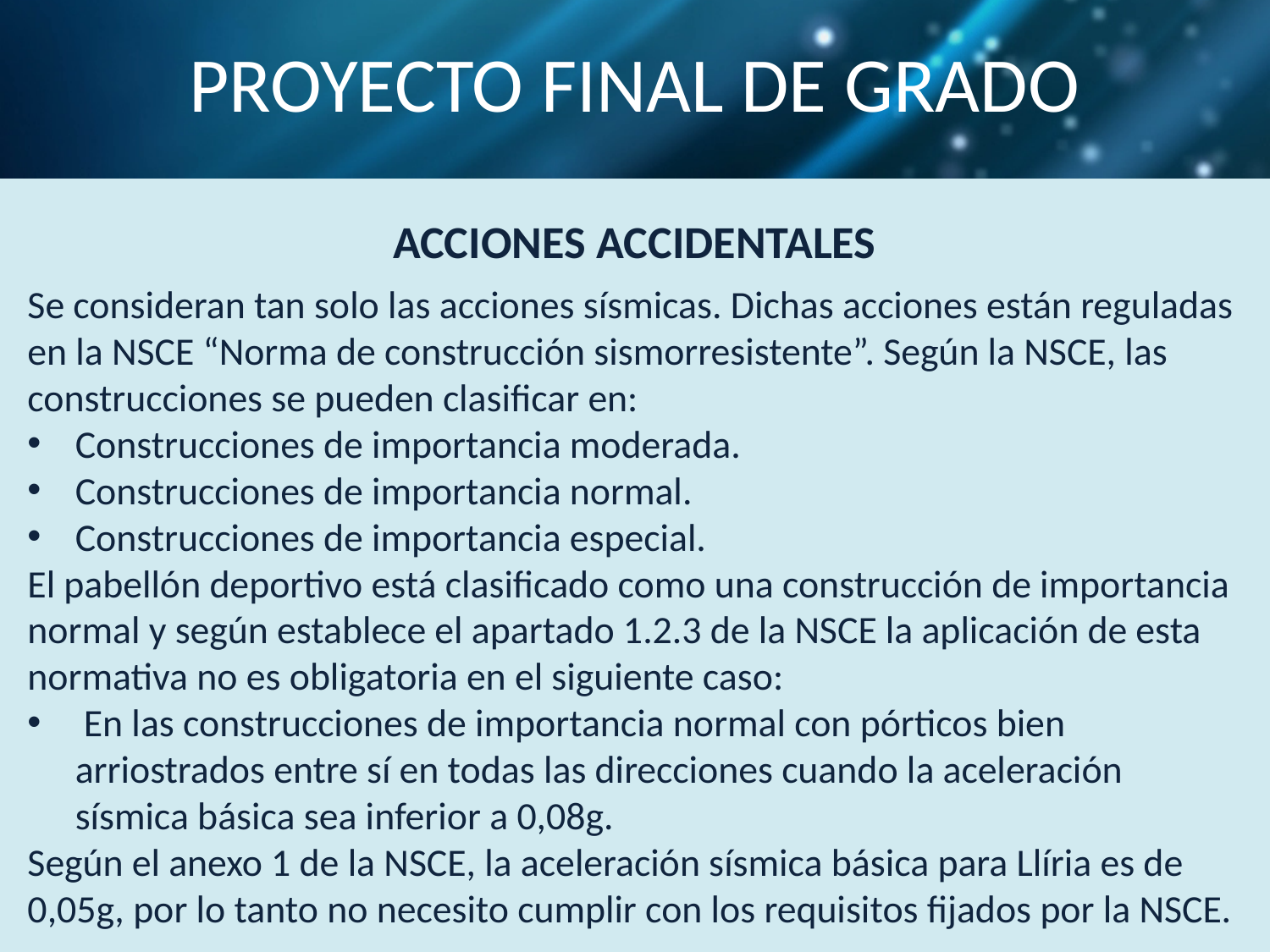

# PROYECTO FINAL DE GRADO
ACCIONES ACCIDENTALES
Se consideran tan solo las acciones sísmicas. Dichas acciones están reguladas en la NSCE “Norma de construcción sismorresistente”. Según la NSCE, las construcciones se pueden clasificar en:
Construcciones de importancia moderada.
Construcciones de importancia normal.
Construcciones de importancia especial.
El pabellón deportivo está clasificado como una construcción de importancia normal y según establece el apartado 1.2.3 de la NSCE la aplicación de esta normativa no es obligatoria en el siguiente caso:
 En las construcciones de importancia normal con pórticos bien arriostrados entre sí en todas las direcciones cuando la aceleración sísmica básica sea inferior a 0,08g.
Según el anexo 1 de la NSCE, la aceleración sísmica básica para Llíria es de 0,05g, por lo tanto no necesito cumplir con los requisitos fijados por la NSCE.